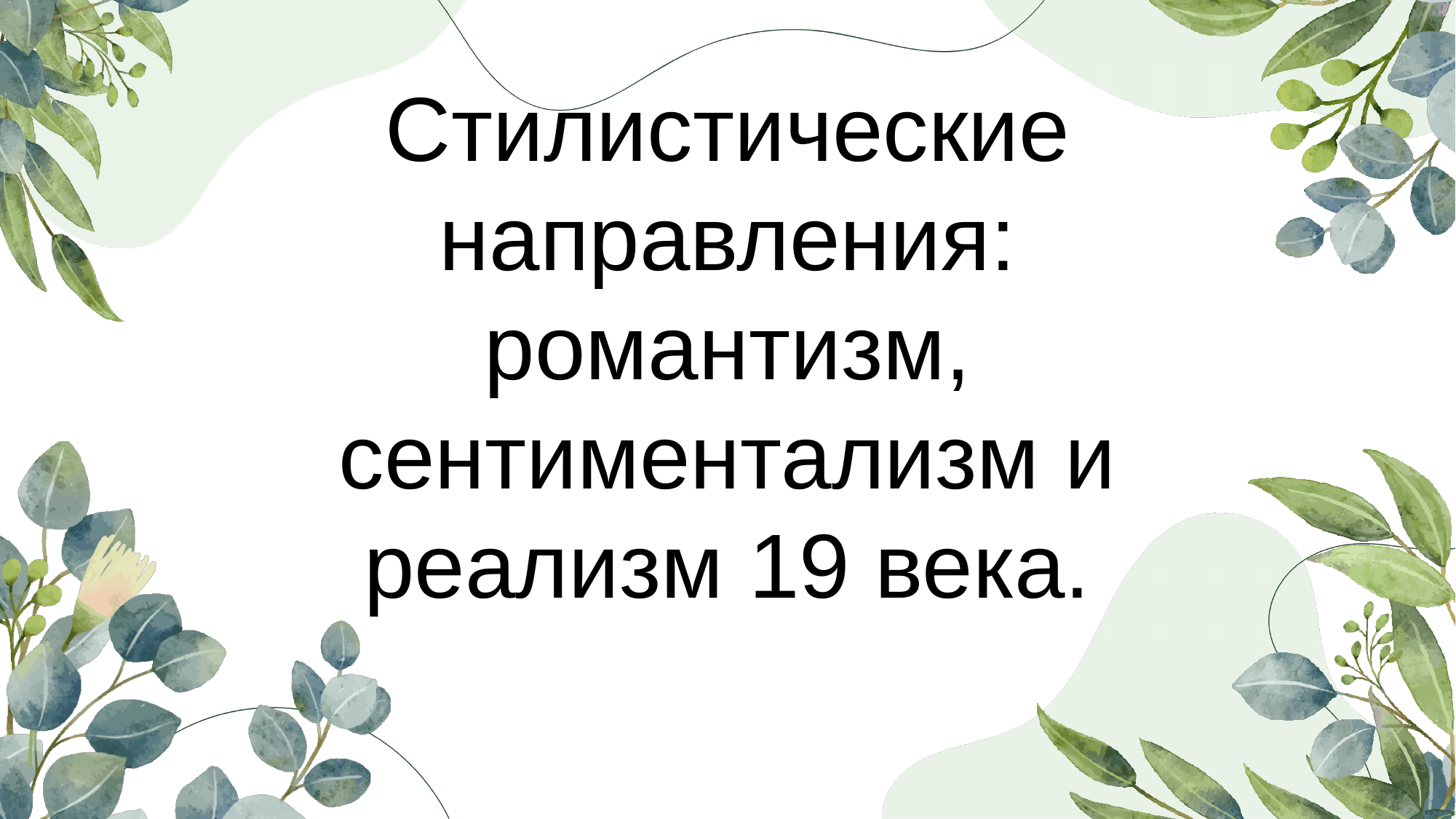

Стилистические направления: романтизм, сентиментализм и реализм 19 века.